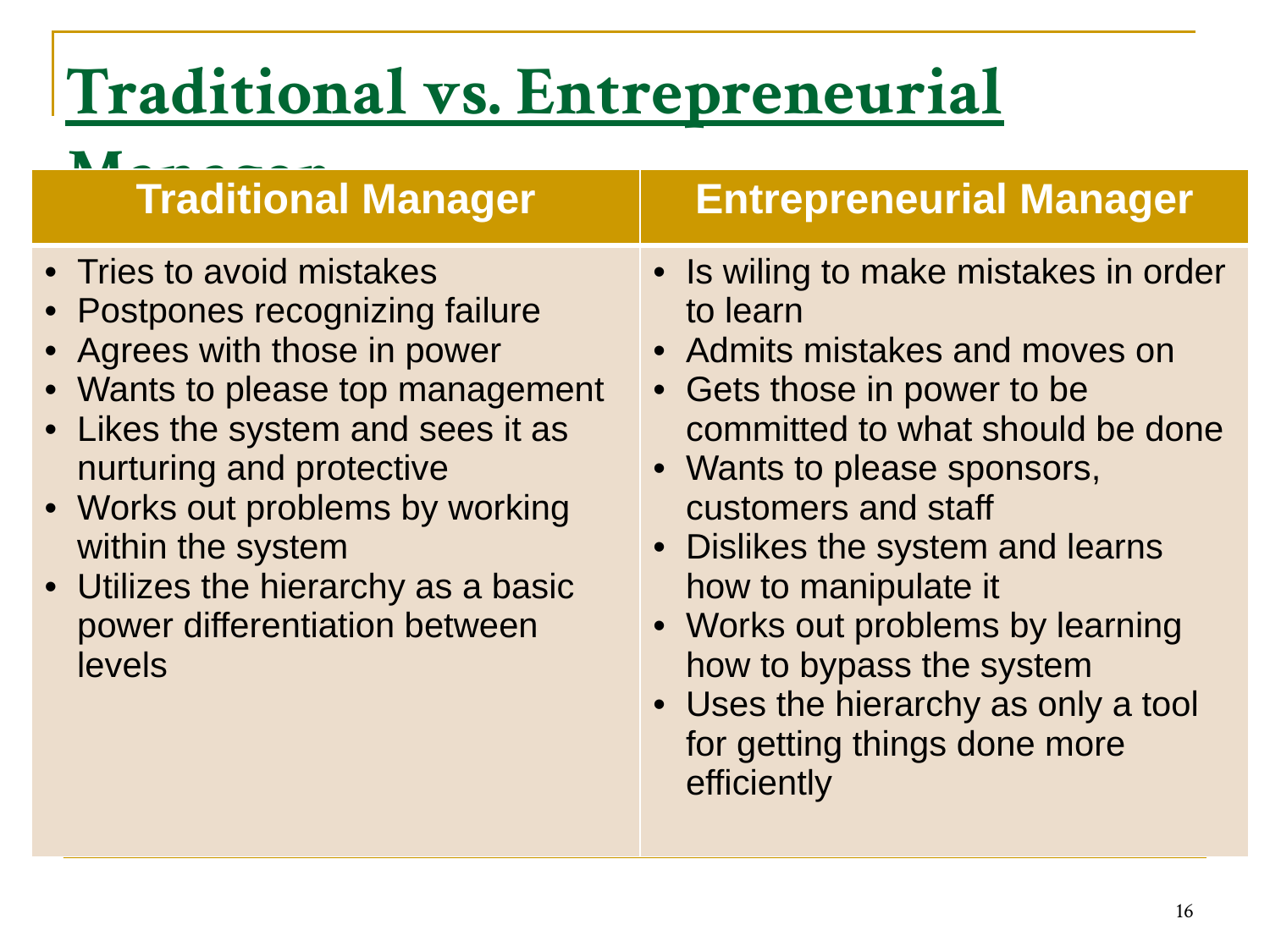

# Traditional vs. Entrepreneurial Manager
| Traditional Manager | Entrepreneurial Manager |
| --- | --- |
| Tries to avoid mistakes Postpones recognizing failure Agrees with those in power Wants to please top management Likes the system and sees it as nurturing and protective Works out problems by working within the system Utilizes the hierarchy as a basic power differentiation between levels | Is wiling to make mistakes in order to learn Admits mistakes and moves on Gets those in power to be committed to what should be done Wants to please sponsors, customers and staff Dislikes the system and learns how to manipulate it Works out problems by learning how to bypass the system Uses the hierarchy as only a tool for getting things done more efficiently |
16